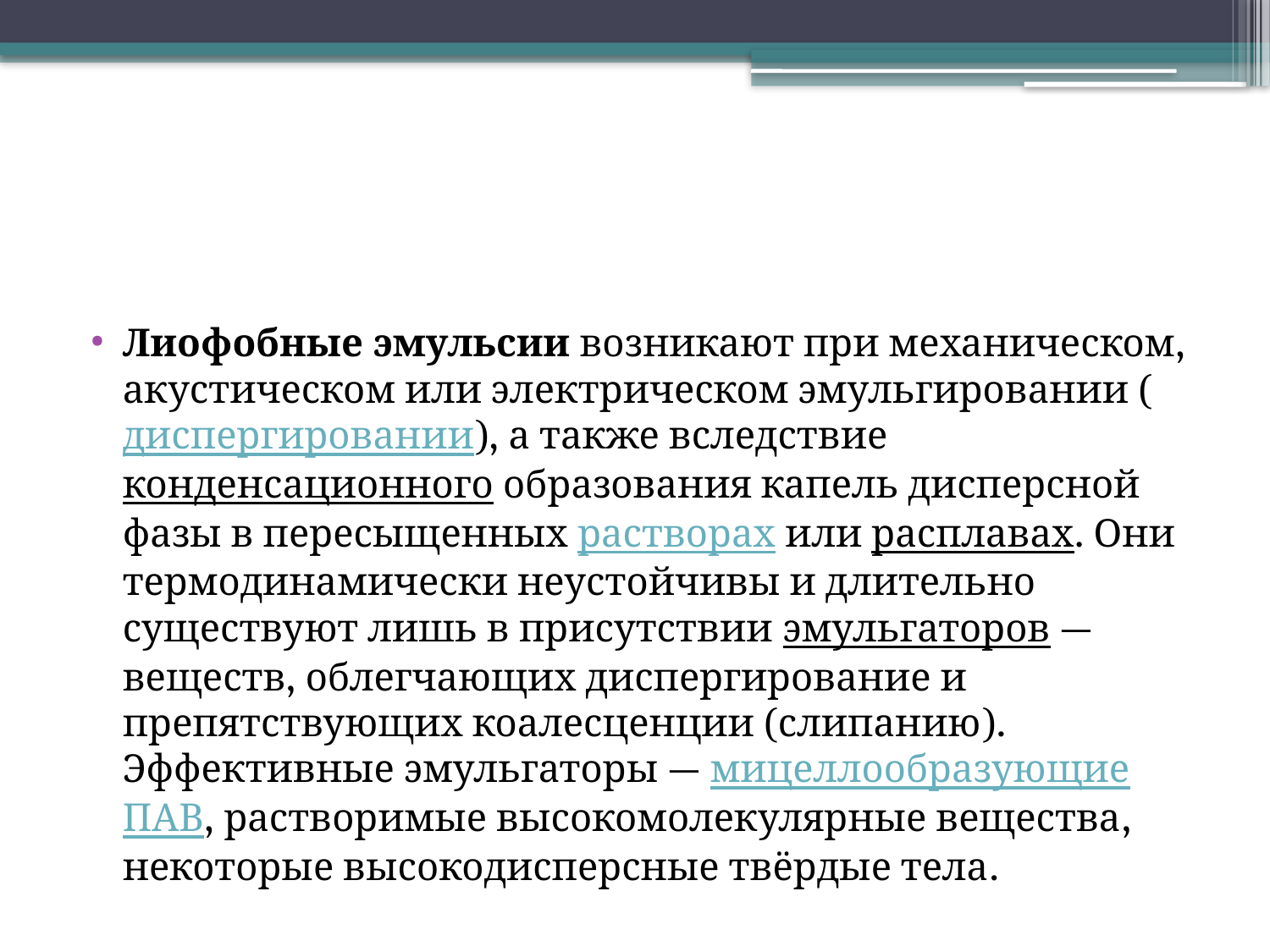

#
Лиофобные эмульсии возникают при механическом, акустическом или электрическом эмульгировании (диспергировании), а также вследствиеконденсационного образования капель дисперсной фазы в пересыщенных растворах или расплавах. Они термодинамически неустойчивы и длительно существуют лишь в присутствии эмульгаторов — веществ, облегчающих диспергирование и препятствующих коалесценции (слипанию). Эффективные эмульгаторы — мицеллообразующие ПАВ, растворимые высокомолекулярные вещества, некоторые высокодисперсные твёрдые тела.